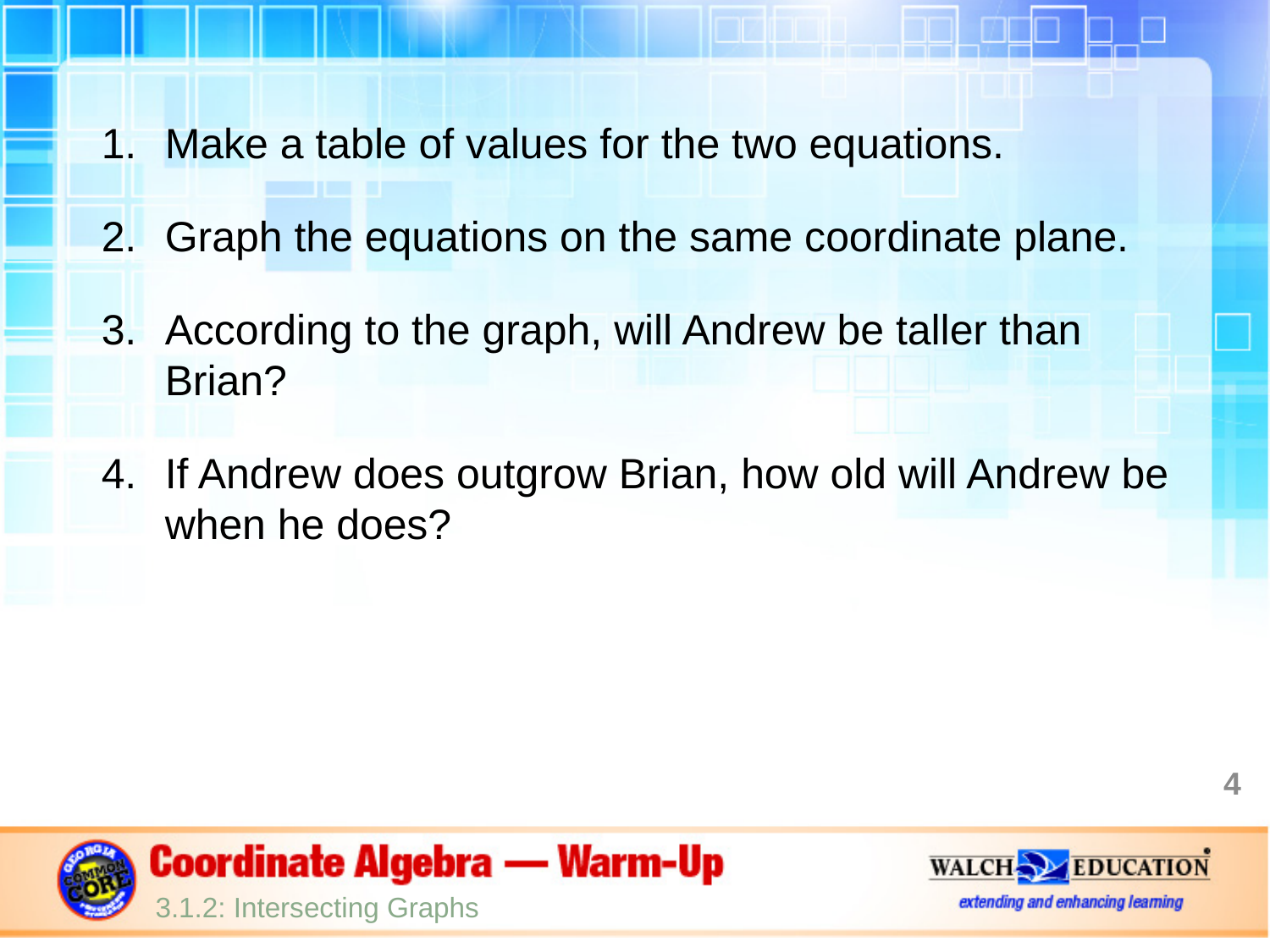

Make a table of values for the two equations.
Graph the equations on the same coordinate plane.
According to the graph, will Andrew be taller than Brian?
If Andrew does outgrow Brian, how old will Andrew be when he does?
4

3.1.2: Intersecting Graphs